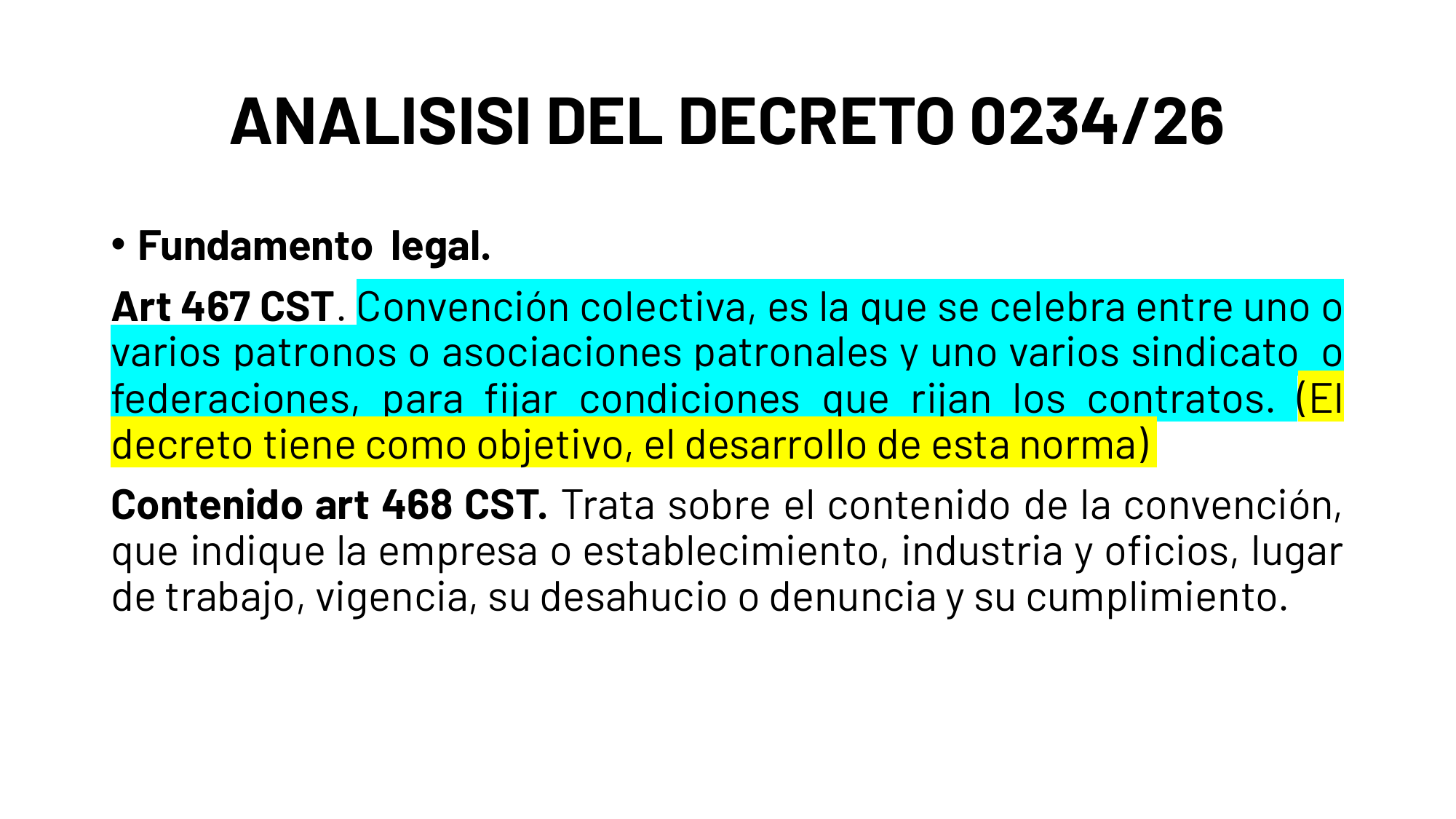

# ANALISISI DEL DECRETO 0234/26
Fundamento  legal.
Art 467 CST. Convención colectiva, es la que se celebra entre uno o varios patronos o asociaciones patronales y uno varios sindicato  o federaciones, para fijar condiciones que rijan los contratos. (El decreto tiene como objetivo, el desarrollo de esta norma)
Contenido art 468 CST. Trata sobre el contenido de la convención, que indique la empresa o establecimiento, industria y oficios, lugar de trabajo, vigencia, su desahucio o denuncia y su cumplimiento.